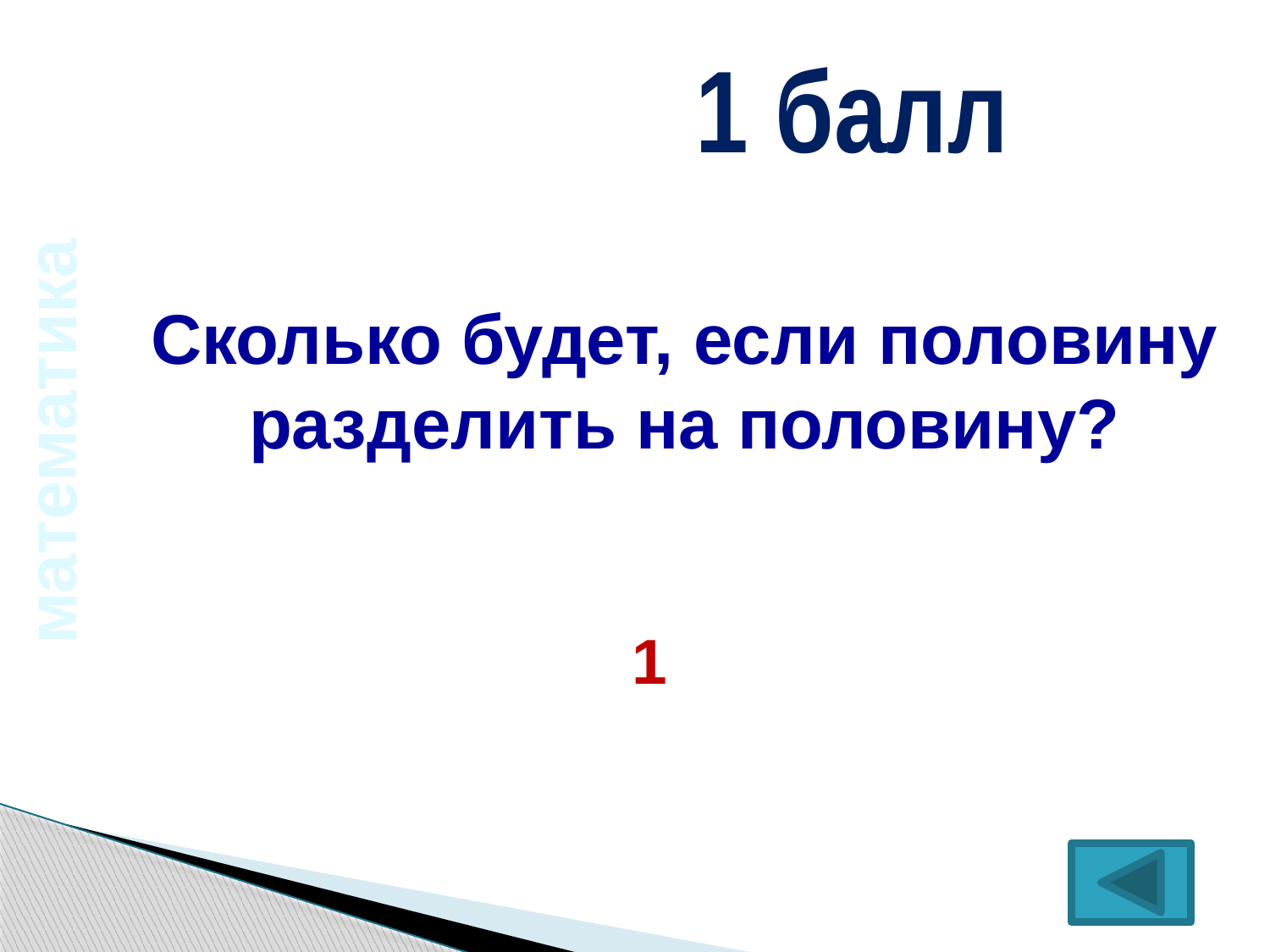

1 балл
Сколько будет, если половину разделить на половину?
математика
1